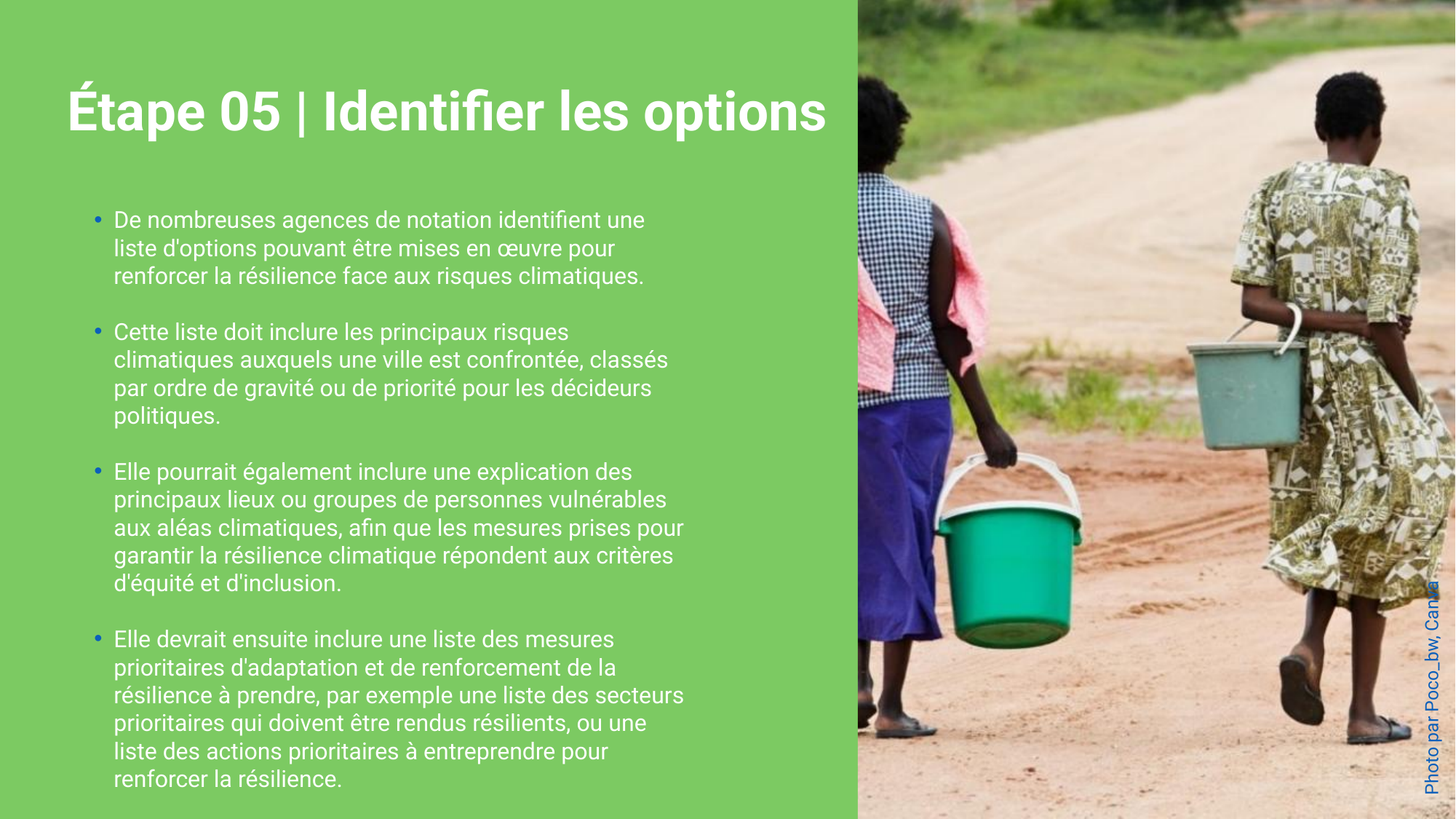

Étape 05 | Identifier les options
De nombreuses agences de notation identifient une liste d'options pouvant être mises en œuvre pour renforcer la résilience face aux risques climatiques.

Cette liste doit inclure les principaux risques climatiques auxquels une ville est confrontée, classés par ordre de gravité ou de priorité pour les décideurs politiques.

Elle pourrait également inclure une explication des principaux lieux ou groupes de personnes vulnérables aux aléas climatiques, afin que les mesures prises pour garantir la résilience climatique répondent aux critères d'équité et d'inclusion.

Elle devrait ensuite inclure une liste des mesures prioritaires d'adaptation et de renforcement de la résilience à prendre, par exemple une liste des secteurs prioritaires qui doivent être rendus résilients, ou une liste des actions prioritaires à entreprendre pour renforcer la résilience.
Photo par Poco_bw, Canva
50